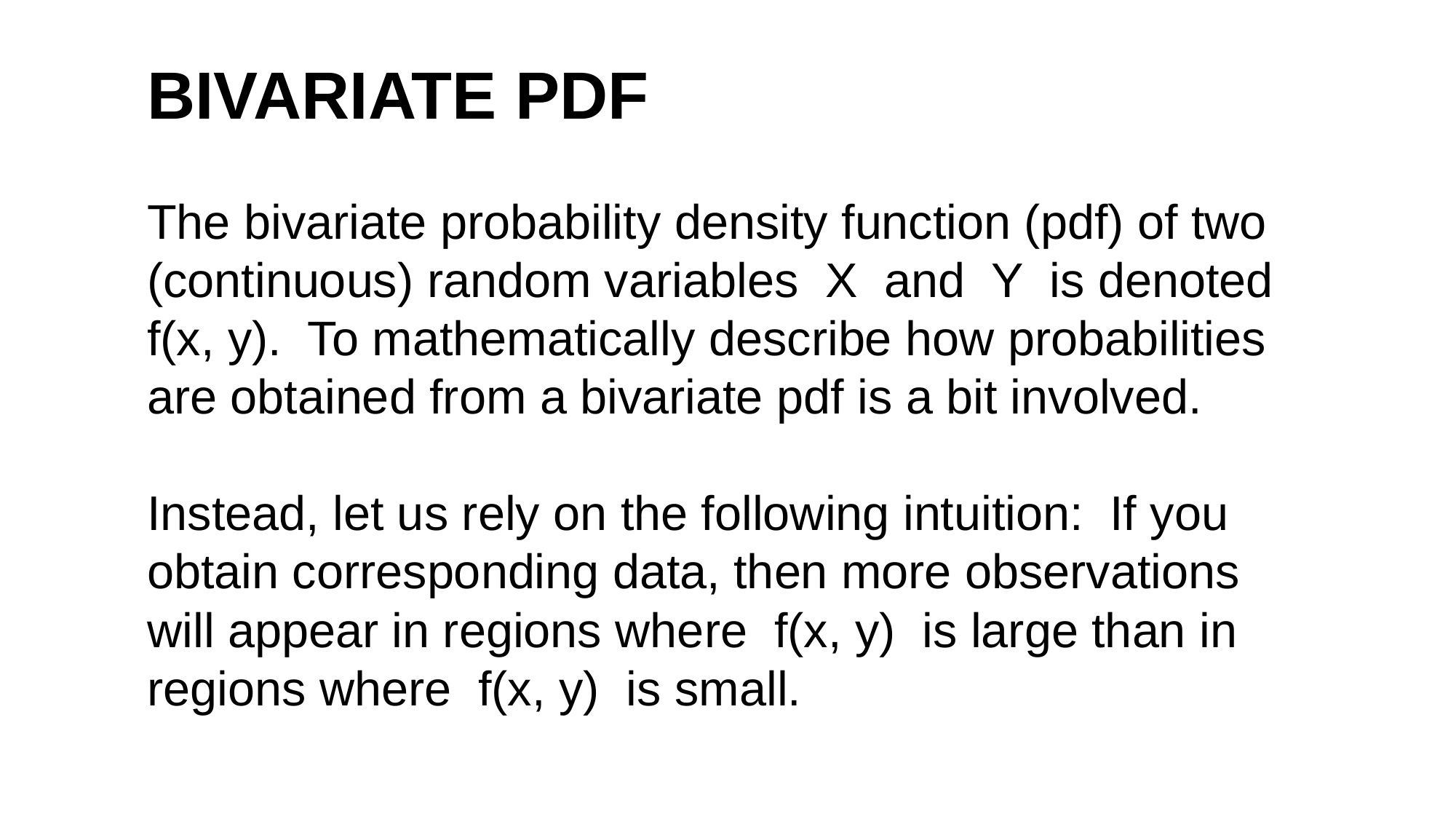

#
BIVARIATE PDF

The bivariate probability density function (pdf) of two (continuous) random variables  X  and  Y  is denoted  f(x, y).  To mathematically describe how probabilities are obtained from a bivariate pdf is a bit involved.

Instead, let us rely on the following intuition:  If you obtain corresponding data, then more observations will appear in regions where  f(x, y)  is large than in regions where  f(x, y)  is small.